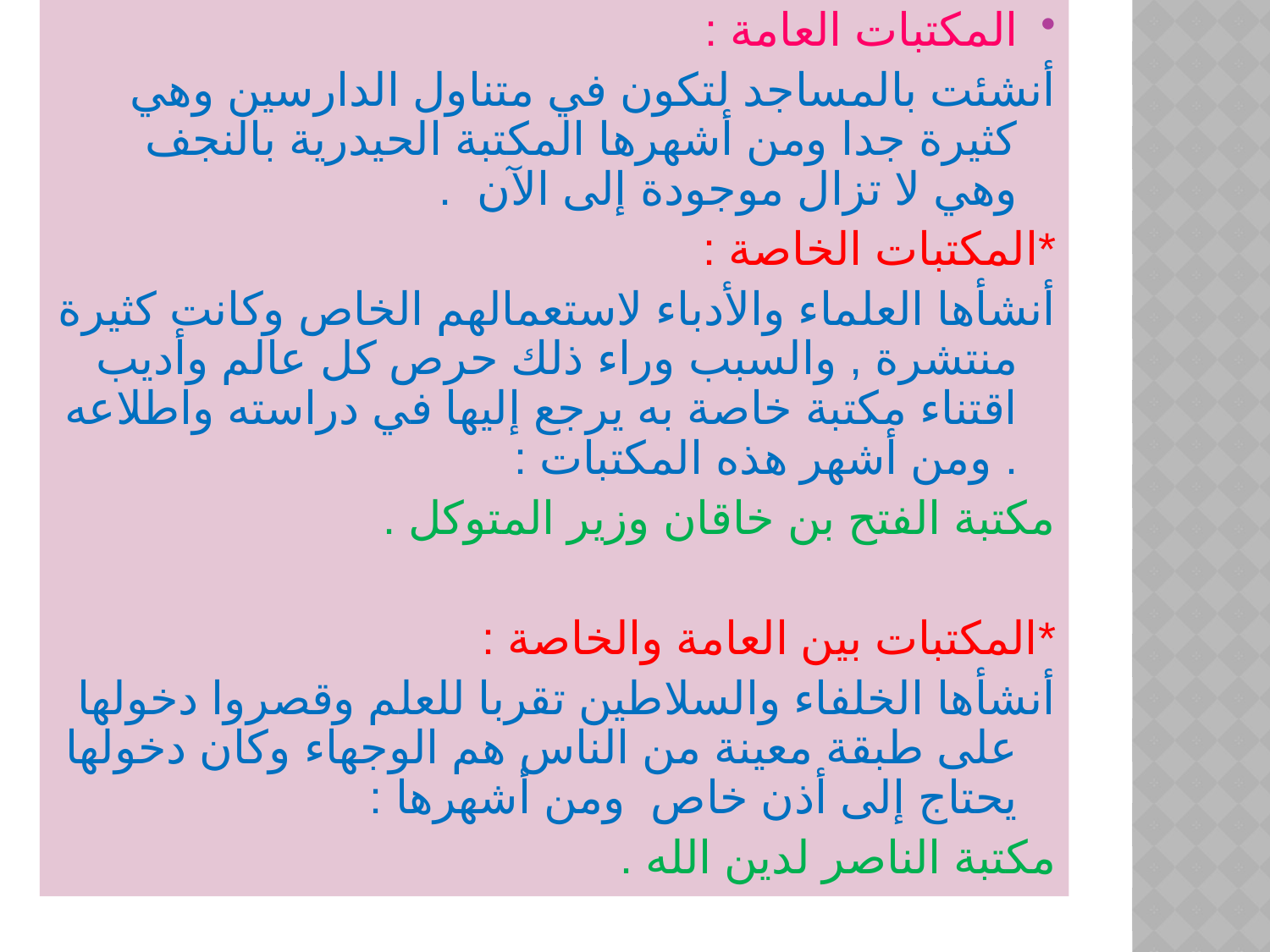

المكتبات العامة :
أنشئت بالمساجد لتكون في متناول الدارسين وهي كثيرة جدا ومن أشهرها المكتبة الحيدرية بالنجف  وهي لا تزال موجودة إلى الآن  .
*المكتبات الخاصة :
أنشأها العلماء والأدباء لاستعمالهم الخاص وكانت كثيرة منتشرة , والسبب وراء ذلك حرص كل عالم وأديب اقتناء مكتبة خاصة به يرجع إليها في دراسته واطلاعه . ومن أشهر هذه المكتبات :
مكتبة الفتح بن خاقان وزير المتوكل .

*المكتبات بين العامة والخاصة :
أنشأها الخلفاء والسلاطين تقربا للعلم وقصروا دخولها على طبقة معينة من الناس هم الوجهاء وكان دخولها يحتاج إلى أذن خاص  ومن أشهرها :
مكتبة الناصر لدين الله .